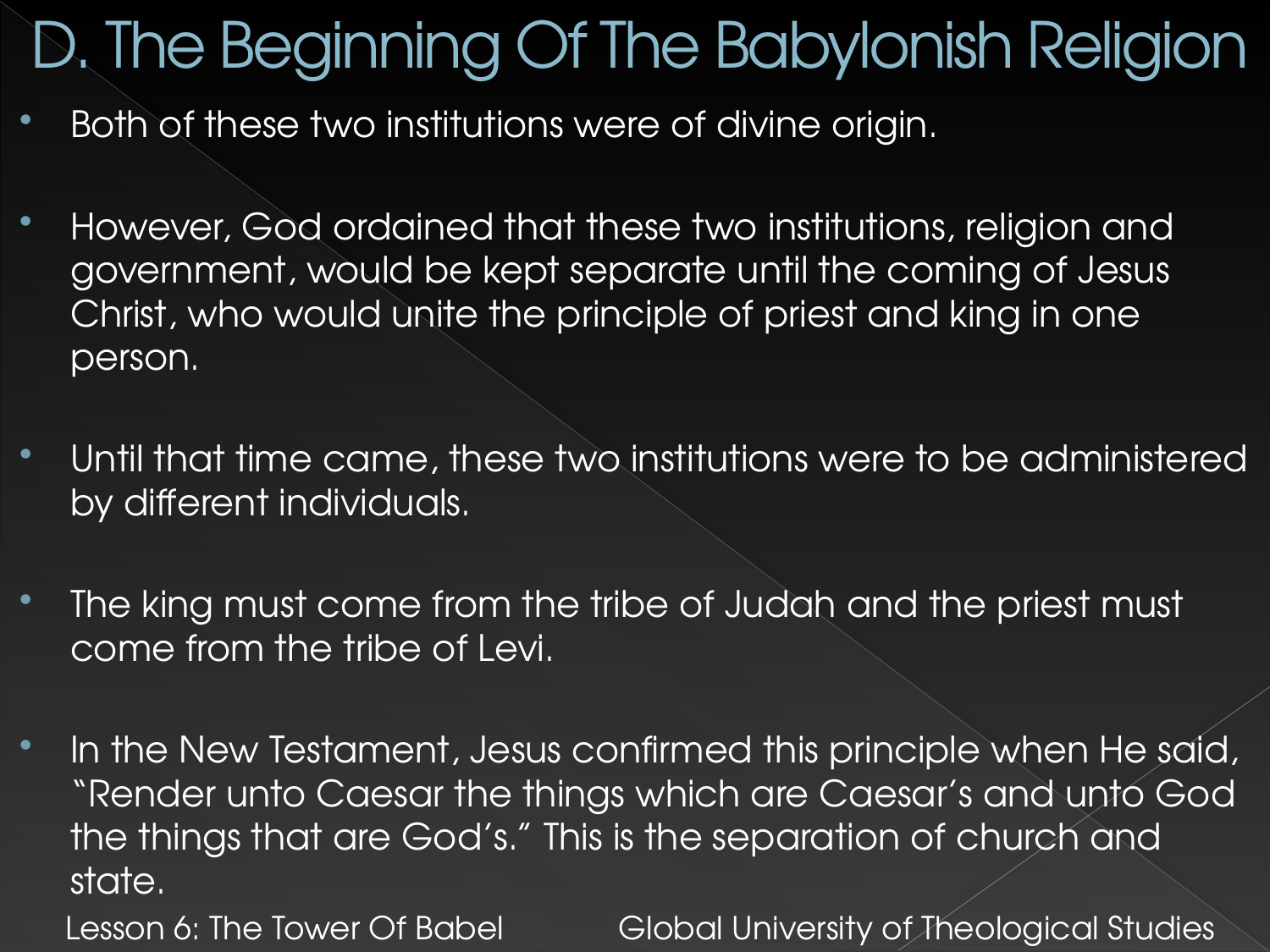

# D. The Beginning Of The Babylonish Religion
Both of these two institutions were of divine origin.

However, God ordained that these two institutions, religion and government, would be kept separate until the coming of Jesus Christ, who would unite the principle of priest and king in one person.

Until that time came, these two institutions were to be administered by different individuals.

The king must come from the tribe of Judah and the priest must come from the tribe of Levi.

In the New Testament, Jesus confirmed this principle when He said, “Render unto Caesar the things which are Caesar’s and unto God the things that are God’s.” This is the separation of church and state.
Lesson 6: The Tower Of Babel             Global University of Theological Studies